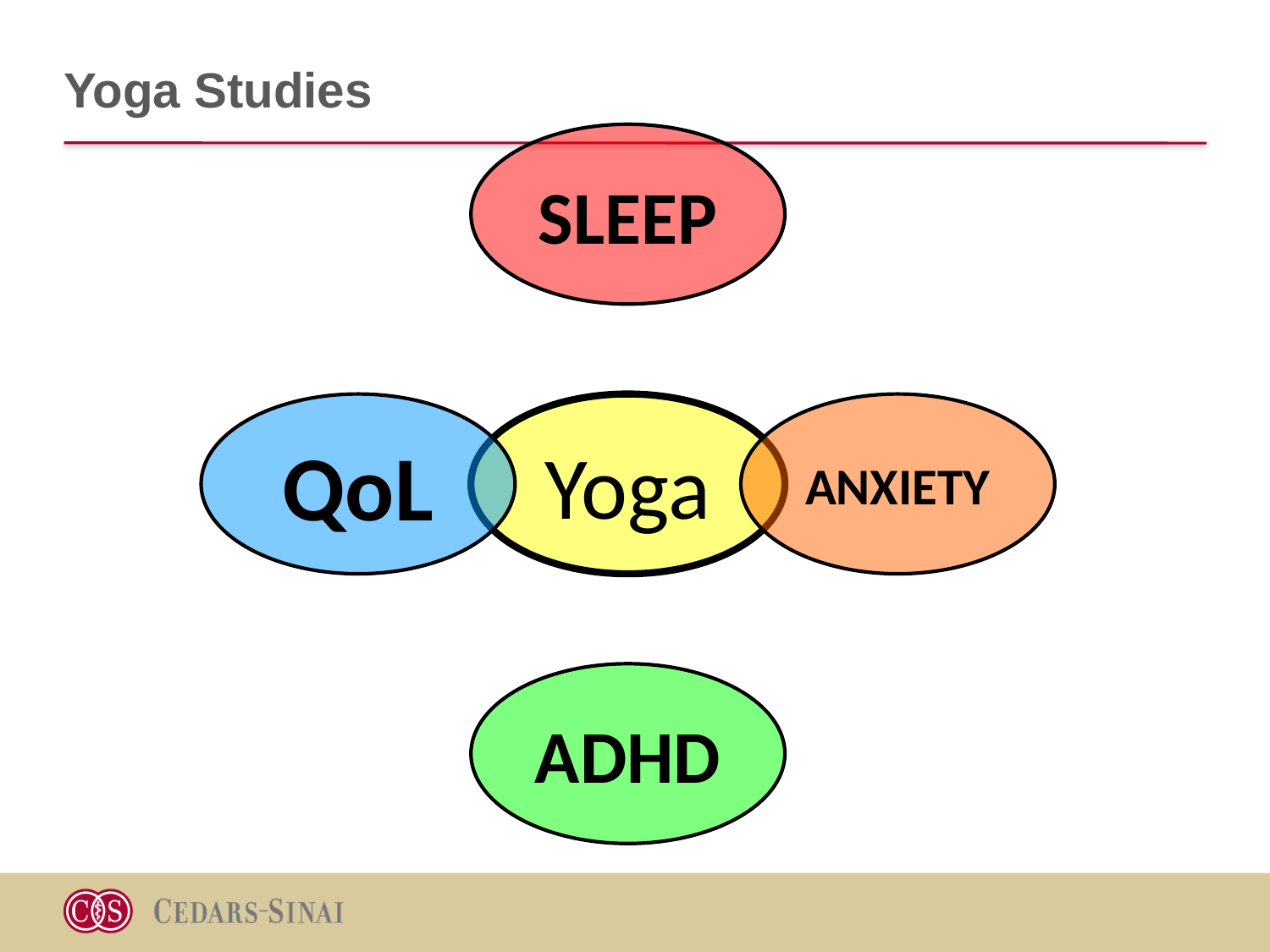

# Yoga Studies
Yoga
SLEEP
ANXIETY
ADHD
QoL